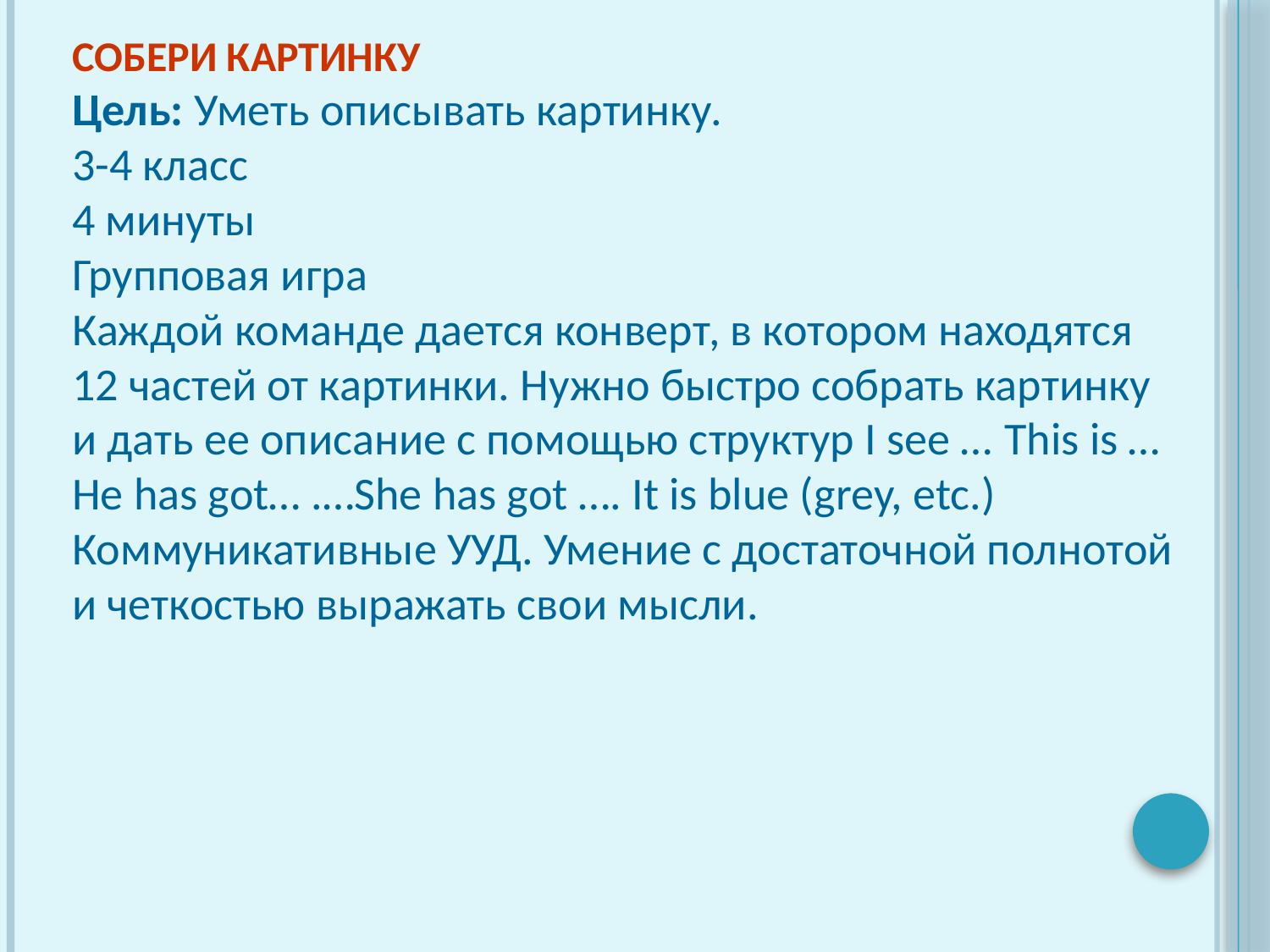

СОБЕРИ КАРТИНКУ
Цель: Уметь описывать картинку.
3-4 класс
4 минуты
Групповая игра
Каждой команде дается конверт, в котором находятся 12 частей от картинки. Нужно быстро собрать картинку и дать ее описание с помощью структур I see … This is … He has got… .…She has got …. It is blue (grey, etc.)
Коммуникативные УУД. Умение с достаточной полнотой и четкостью выражать свои мысли.